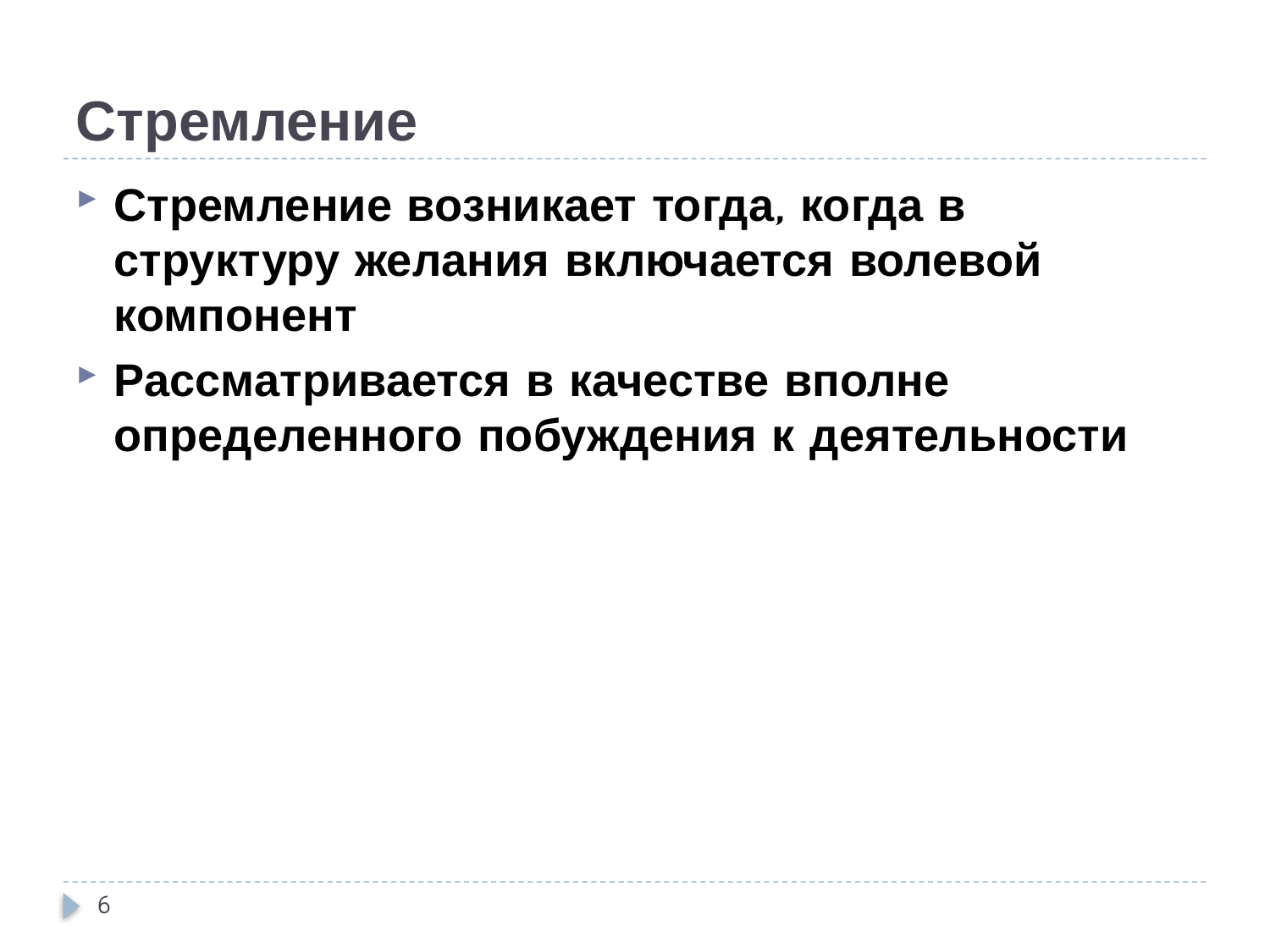

# Стремление
Стремление возникает тогда, когда в структуру желания включается волевой компонент
Рассматривается в качестве вполне определенного побуждения к деятельности
6